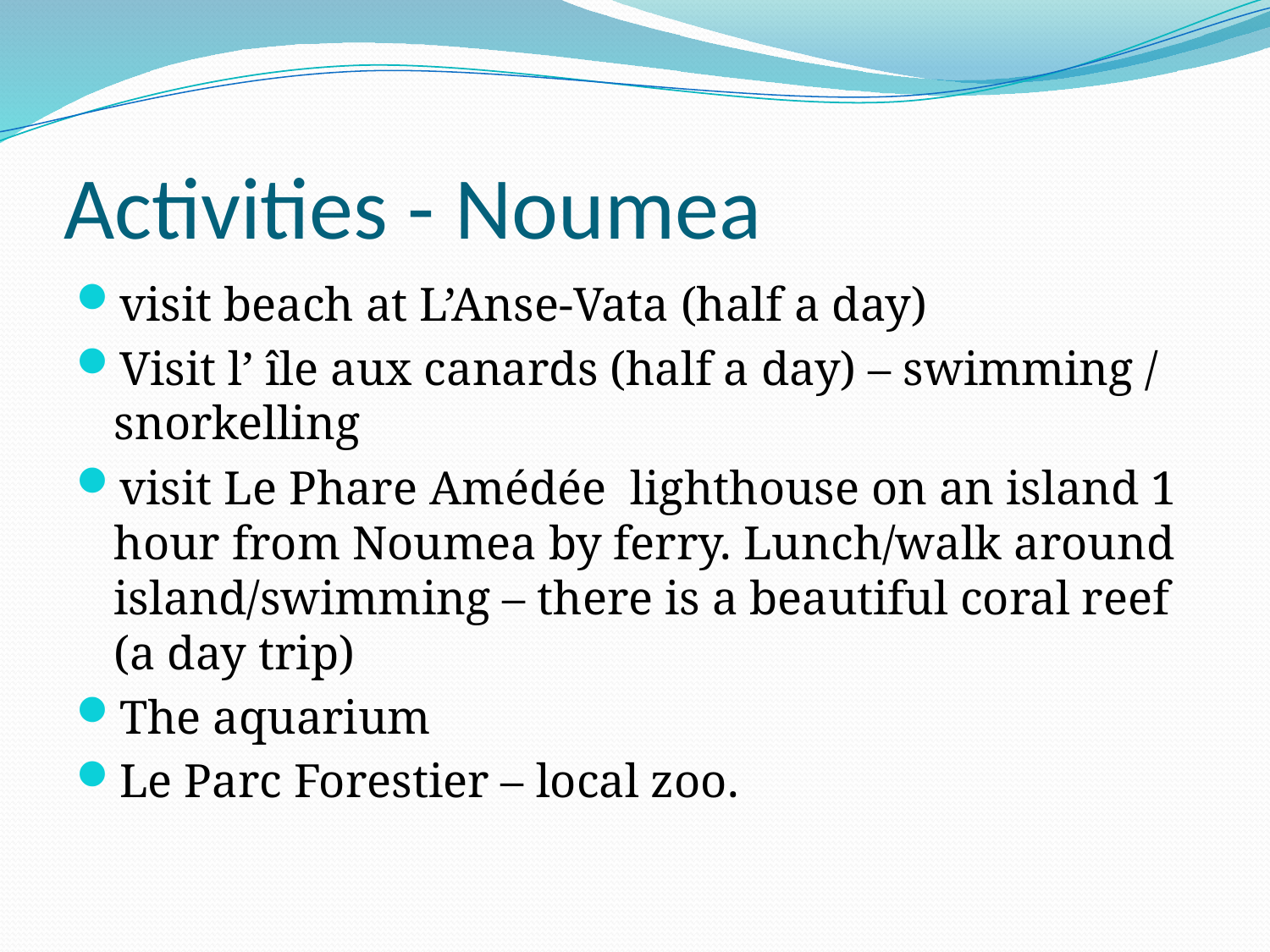

# Activities - Noumea
visit beach at L’Anse-Vata (half a day)
Visit l’ île aux canards (half a day) – swimming / snorkelling
visit Le Phare Amédée  lighthouse on an island 1 hour from Noumea by ferry. Lunch/walk around island/swimming – there is a beautiful coral reef (a day trip)
The aquarium
Le Parc Forestier – local zoo.